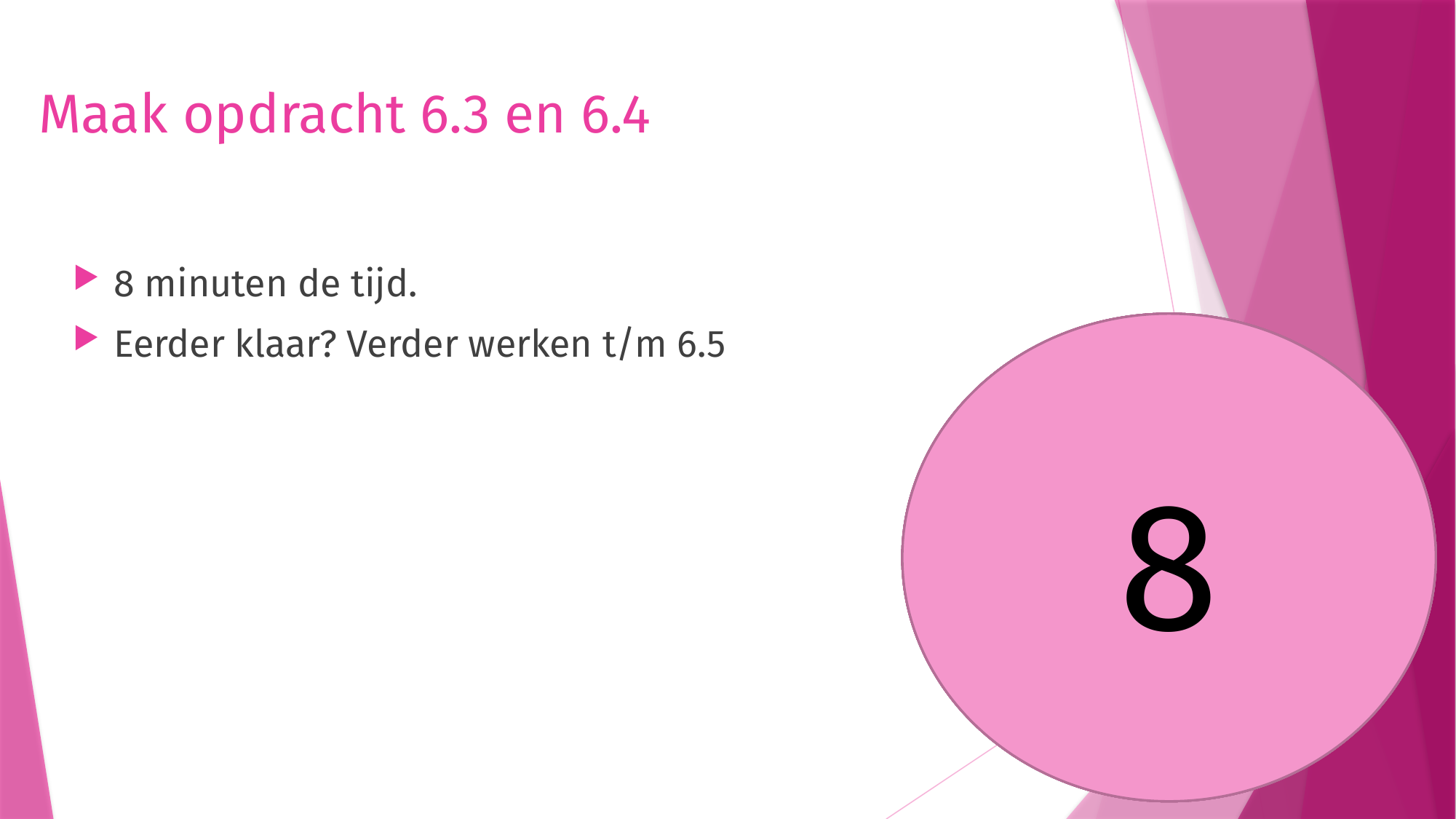

# Maak opdracht 6.3 en 6.4
8 minuten de tijd.
Eerder klaar? Verder werken t/m 6.5
8
5
6
7
4
3
1
2